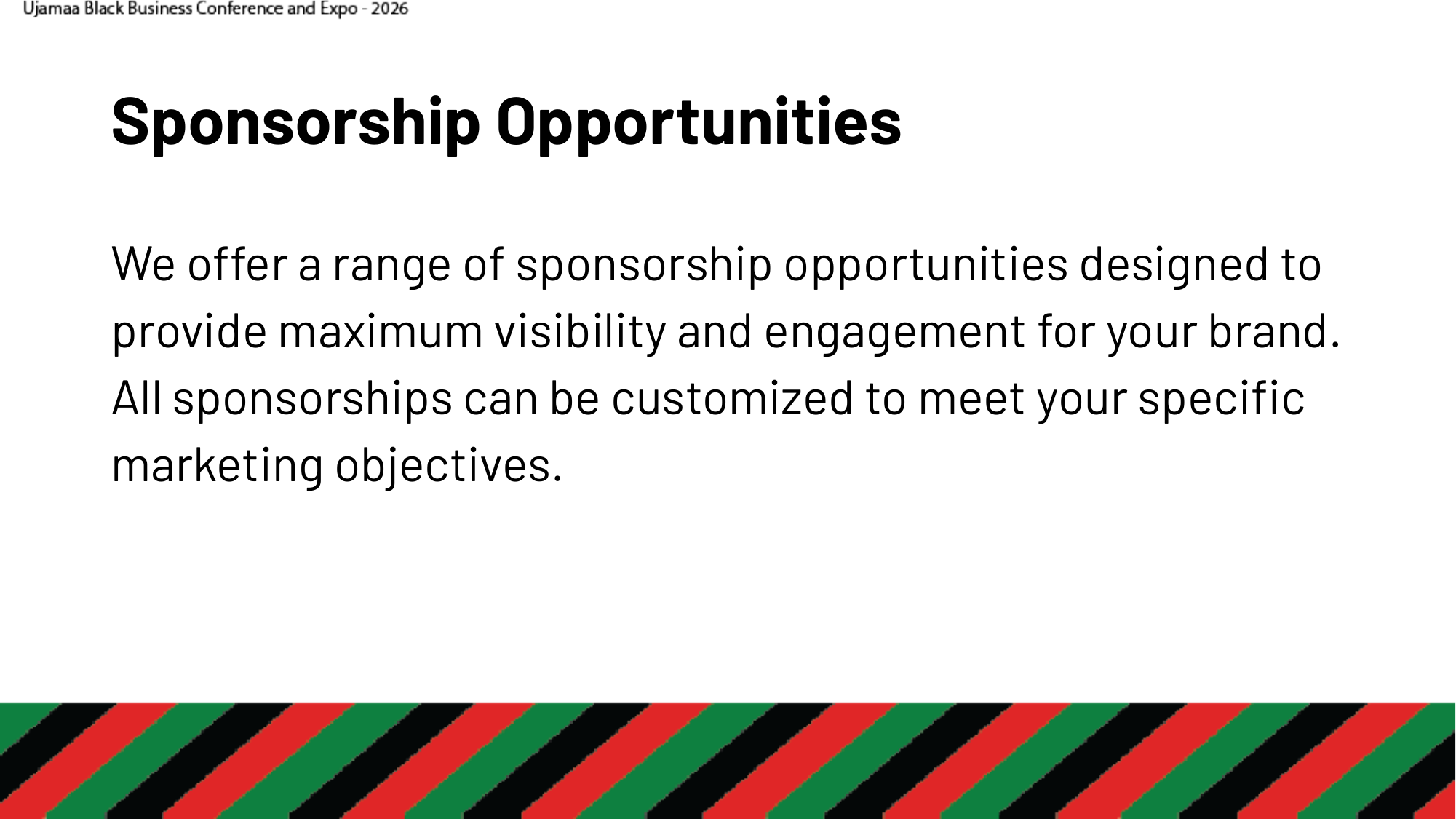

# Sponsorship Opportunities
We offer a range of sponsorship opportunities designed to provide maximum visibility and engagement for your brand. All sponsorships can be customized to meet your specific marketing objectives.